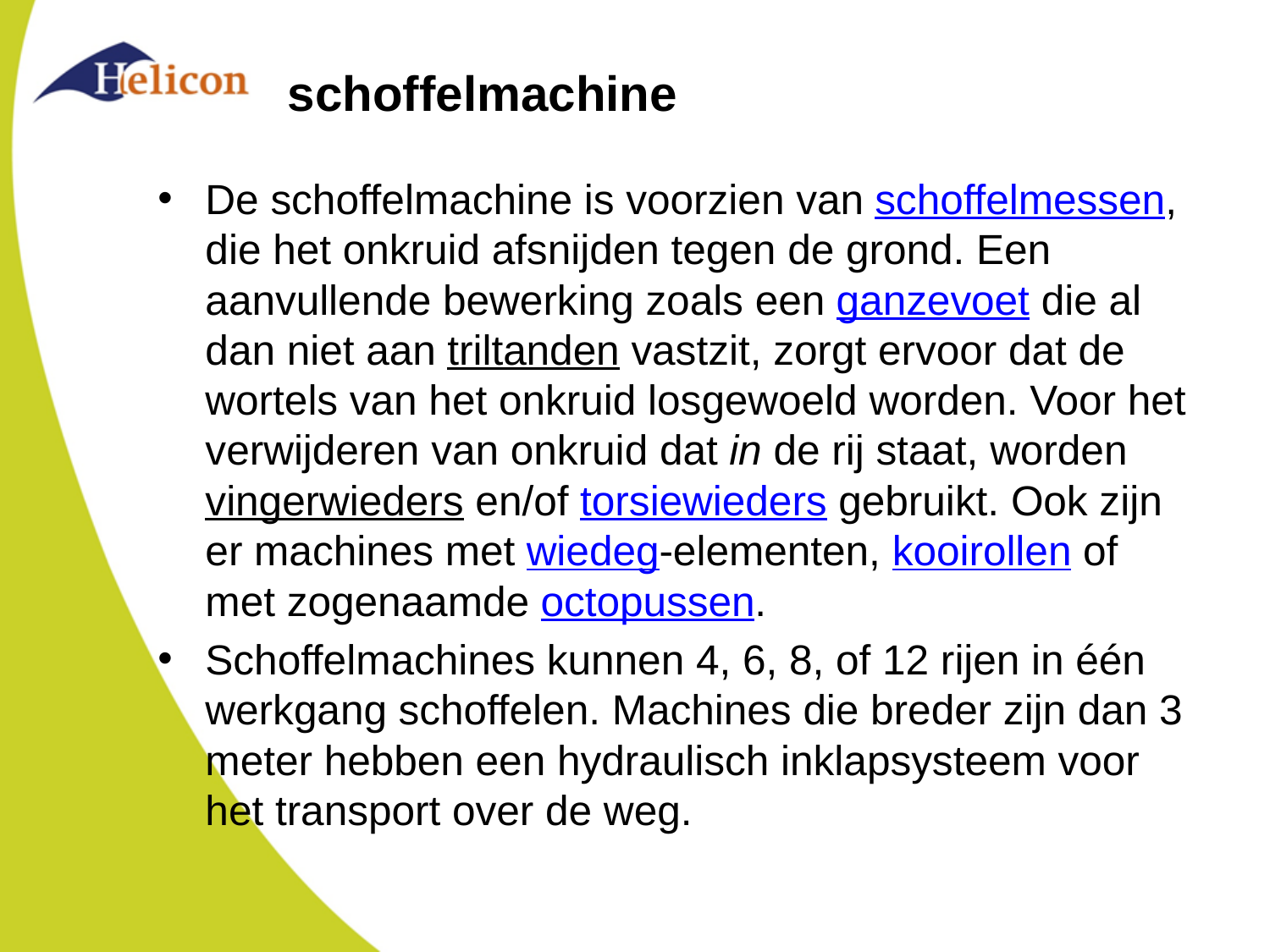

# schoffelmachine
De schoffelmachine is voorzien van schoffelmessen, die het onkruid afsnijden tegen de grond. Een aanvullende bewerking zoals een ganzevoet die al dan niet aan triltanden vastzit, zorgt ervoor dat de wortels van het onkruid losgewoeld worden. Voor het verwijderen van onkruid dat in de rij staat, worden vingerwieders en/of torsiewieders gebruikt. Ook zijn er machines met wiedeg-elementen, kooirollen of met zogenaamde octopussen.
Schoffelmachines kunnen 4, 6, 8, of 12 rijen in één werkgang schoffelen. Machines die breder zijn dan 3 meter hebben een hydraulisch inklapsysteem voor het transport over de weg.